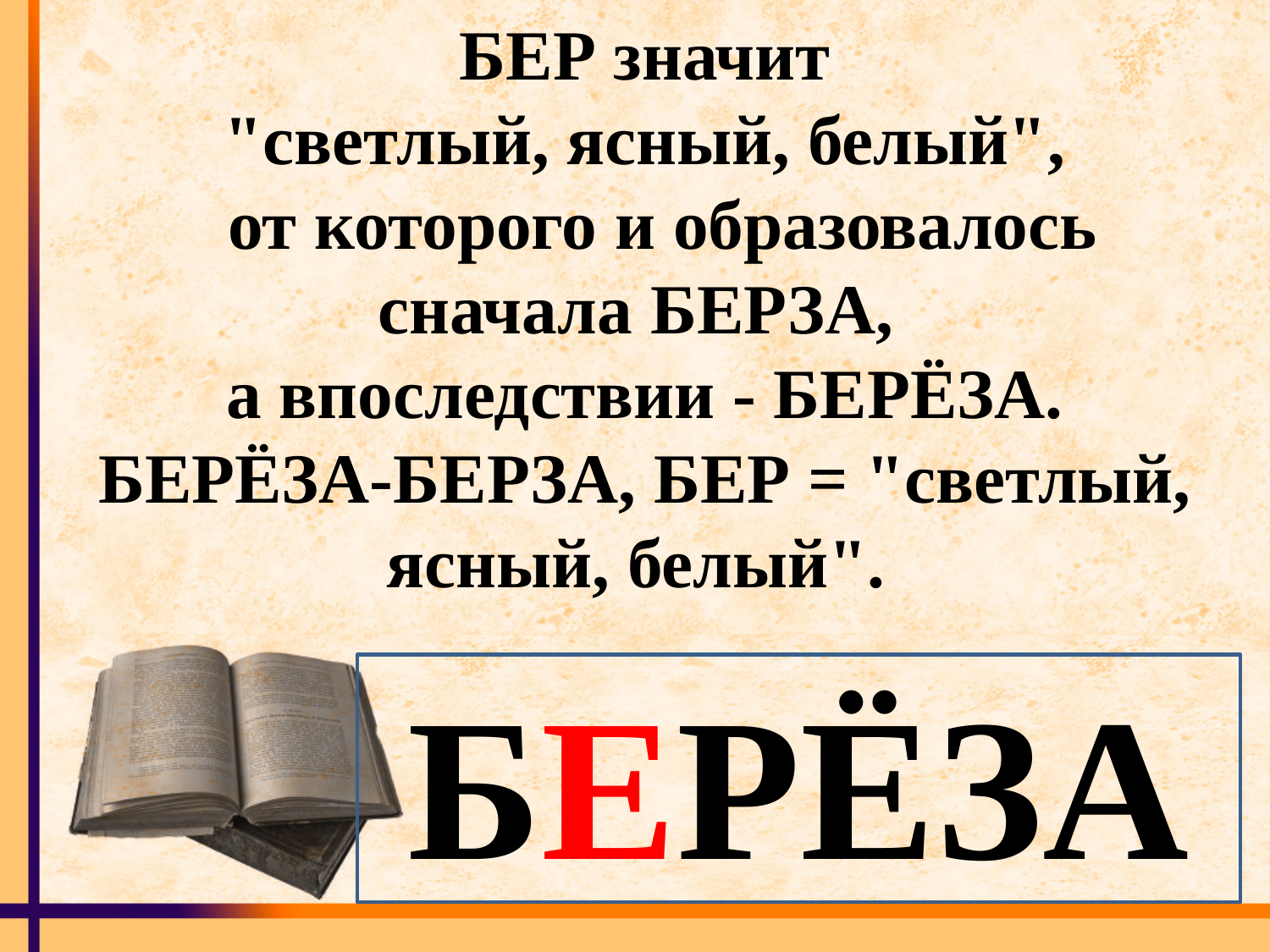

БЕР значит
"светлый, ясный, белый",
  от которого и образовалось сначала БЕРЗА,
а впоследствии - БЕРЁЗА.
БЕРЁЗА-БЕРЗА, БЕР = "светлый, ясный, белый".
#

БЕРЁЗА